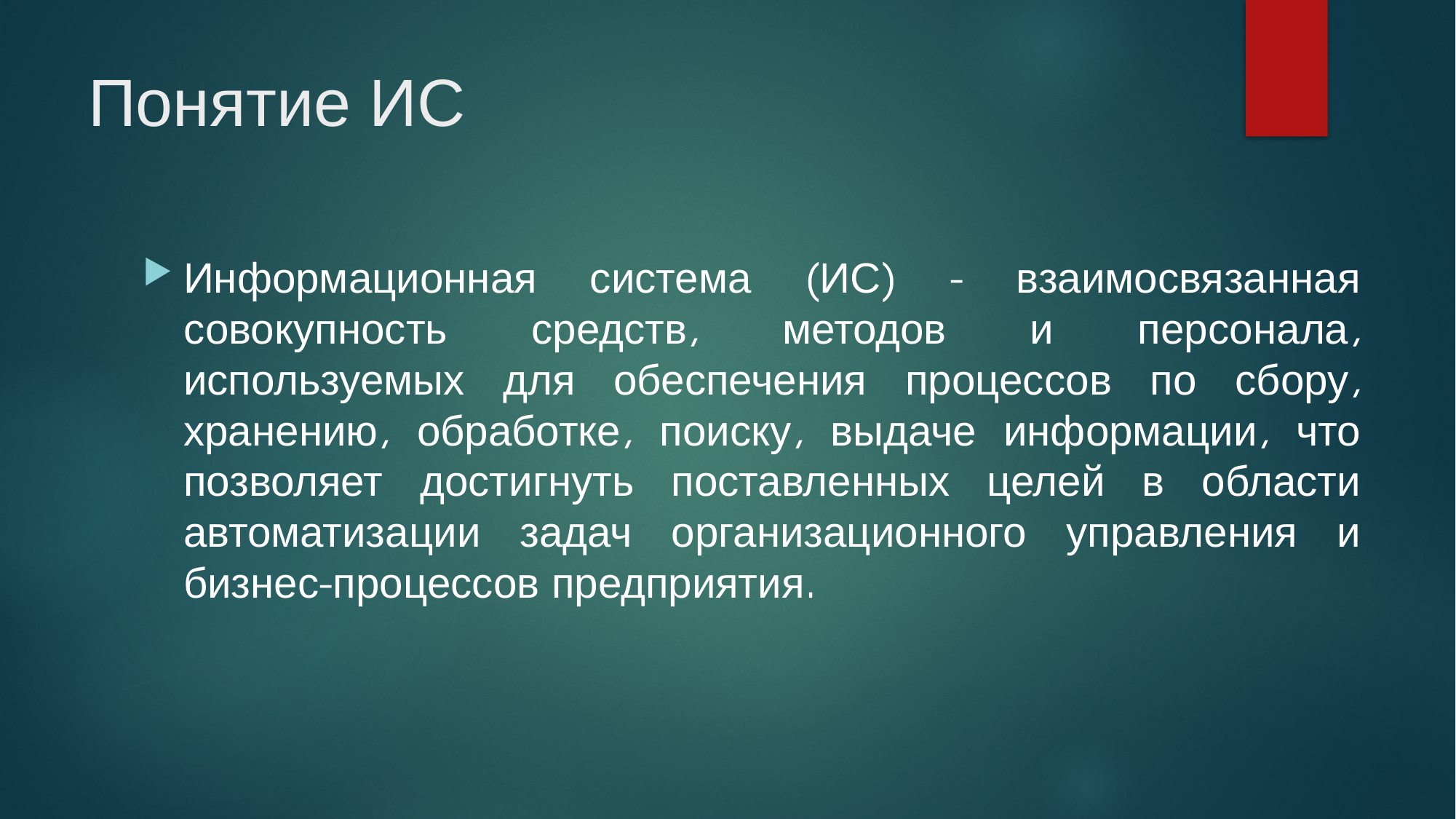

# Понятие ИС
Информационная система (ИС) - взаимосвязанная совокупность средств, методов и персонала, используемых для обеспечения процессов по сбору, хранению, обработке, поиску, выдаче информации, что позволяет достигнуть поставленных целей в области автоматизации задач организационного управления и бизнес-процессов предприятия.